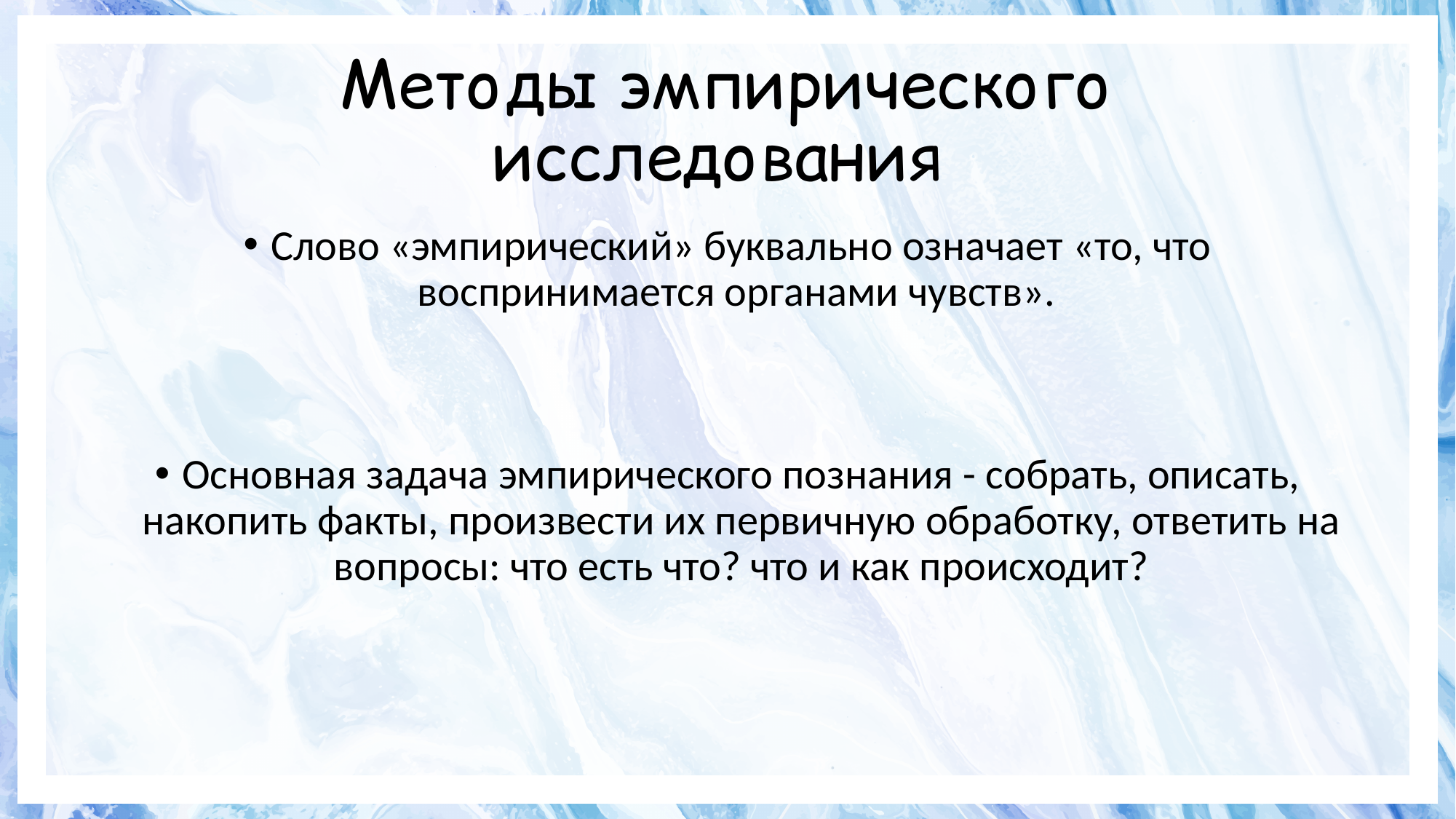

# Методы эмпирического исследования
Слово «эмпирический» буквально означает «то, что воспринимается органами чувств».

Основная задача эмпирического познания - собрать, описать, накопить факты, произвести их первичную обработку, ответить на вопросы: что есть что? что и как происходит?